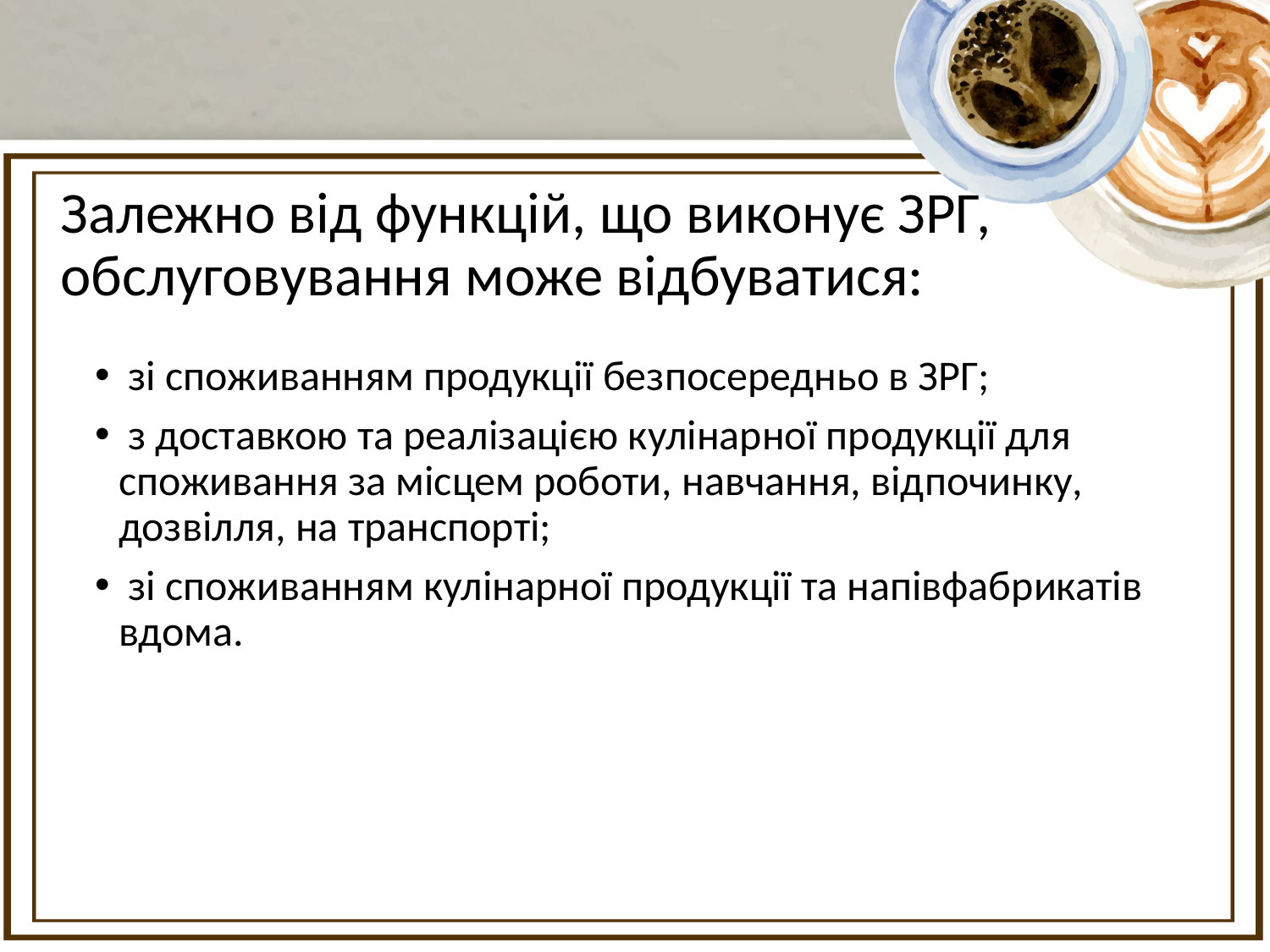

# Залежно від функцій, що виконує ЗРГ, обслуговування може відбуватися:
 зі споживанням продукції безпосередньо в ЗРГ;
 з доставкою та реалізацією кулінарної продукції для споживання за місцем роботи, навчання, відпочинку, дозвілля, на транспорті;
 зі споживанням кулінарної продукції та напівфабрикатів вдома.